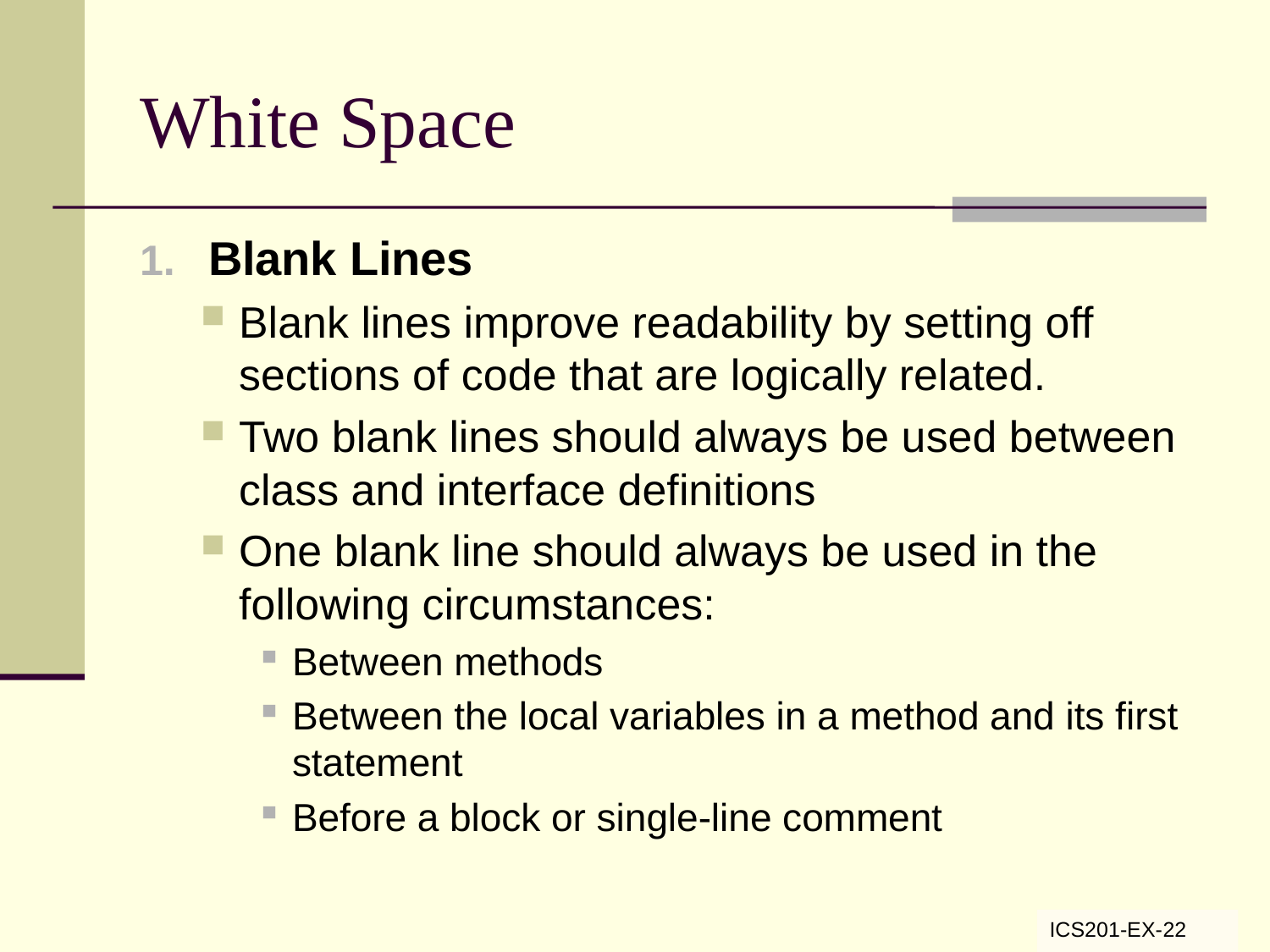

# White Space
Blank Lines
Blank lines improve readability by setting off sections of code that are logically related.
Two blank lines should always be used between class and interface definitions
One blank line should always be used in the following circumstances:
Between methods
Between the local variables in a method and its first statement
Before a block or single-line comment